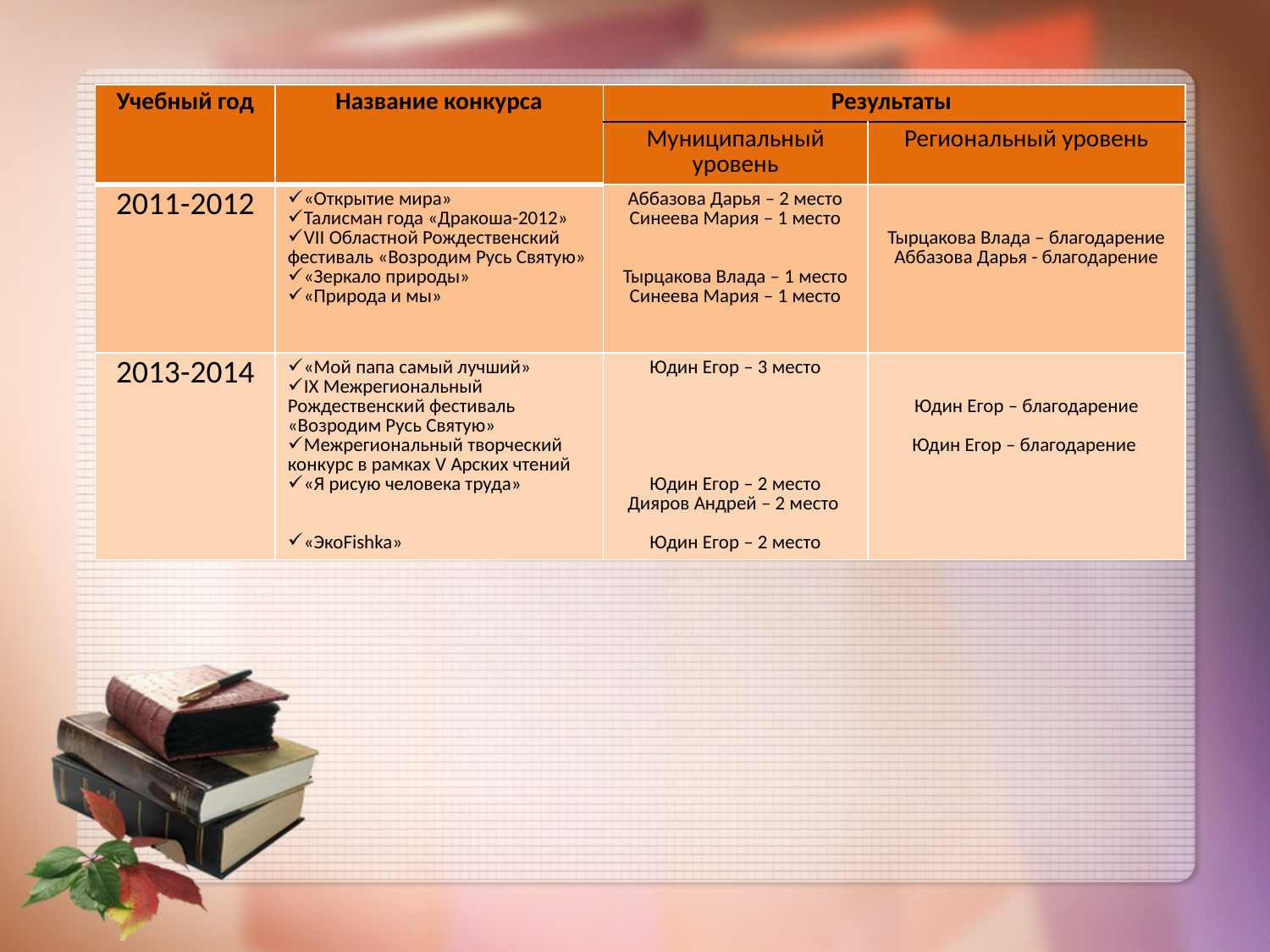

| Учебный год | Название конкурса | Результаты |  |
| --- | --- | --- | --- |
|  |  | Муниципальный уровень | Региональный уровень |
| 2011-2012 | «Открытие мира» Талисман года «Дракоша-2012» VII Областной Рождественский фестиваль «Возродим Русь Святую» «Зеркало природы» «Природа и мы» | Аббазова Дарья – 2 место Синеева Мария – 1 место Тырцакова Влада – 1 место Синеева Мария – 1 место | Тырцакова Влада – благодарение Аббазова Дарья - благодарение |
| 2013-2014 | «Мой папа самый лучший» IX Межрегиональный Рождественский фестиваль «Возродим Русь Святую» Межрегиональный творческий конкурс в рамках V Арских чтений «Я рисую человека труда» «ЭкоFishka» | Юдин Егор – 3 место Юдин Егор – 2 место Дияров Андрей – 2 место Юдин Егор – 2 место | Юдин Егор – благодарение Юдин Егор – благодарение |